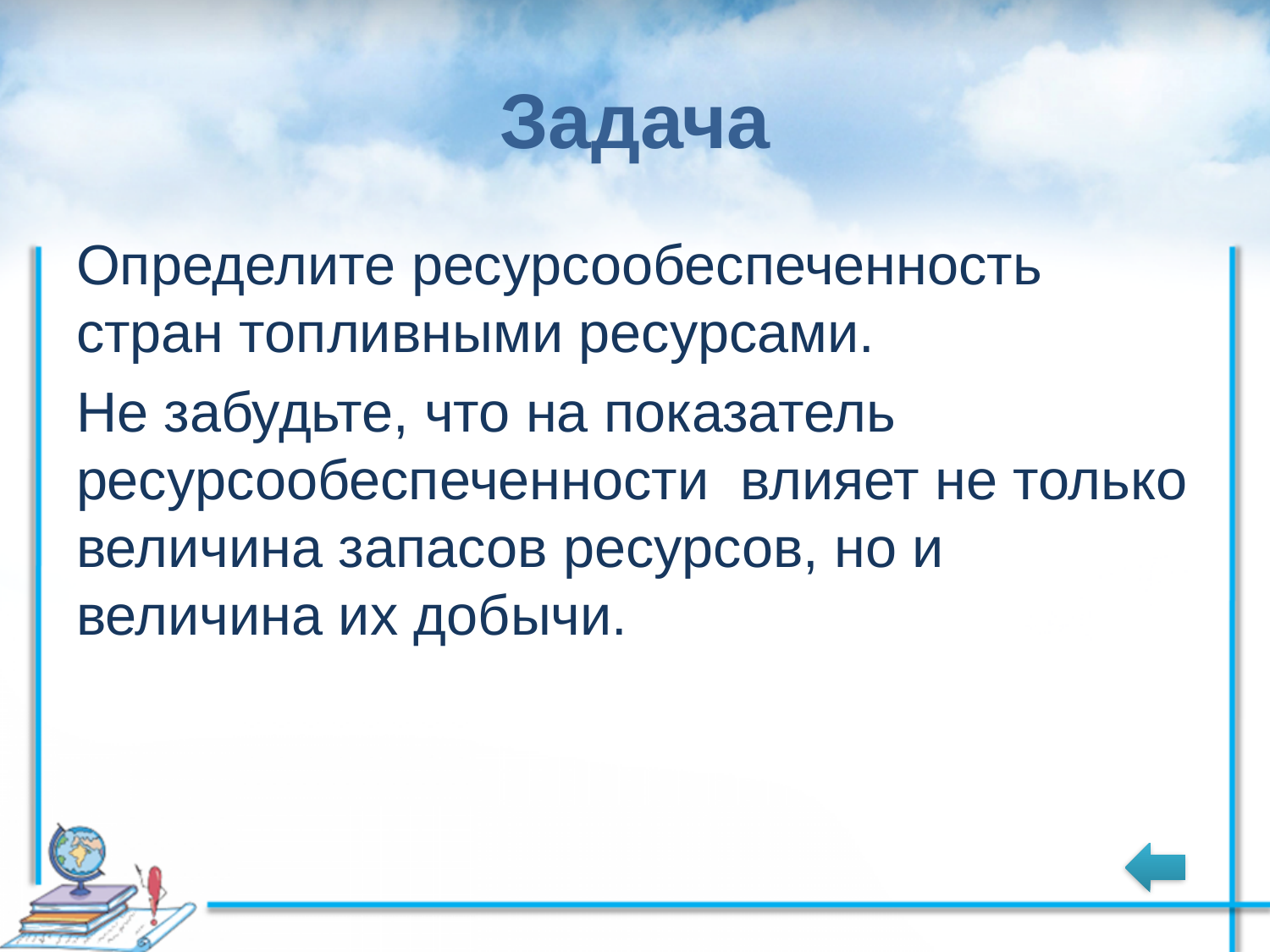

# Задача
Определите ресурсообеспеченность стран топливными ресурсами.
Не забудьте, что на показатель ресурсообеспеченности  влияет не только величина запасов ресурсов, но и величина их добычи.